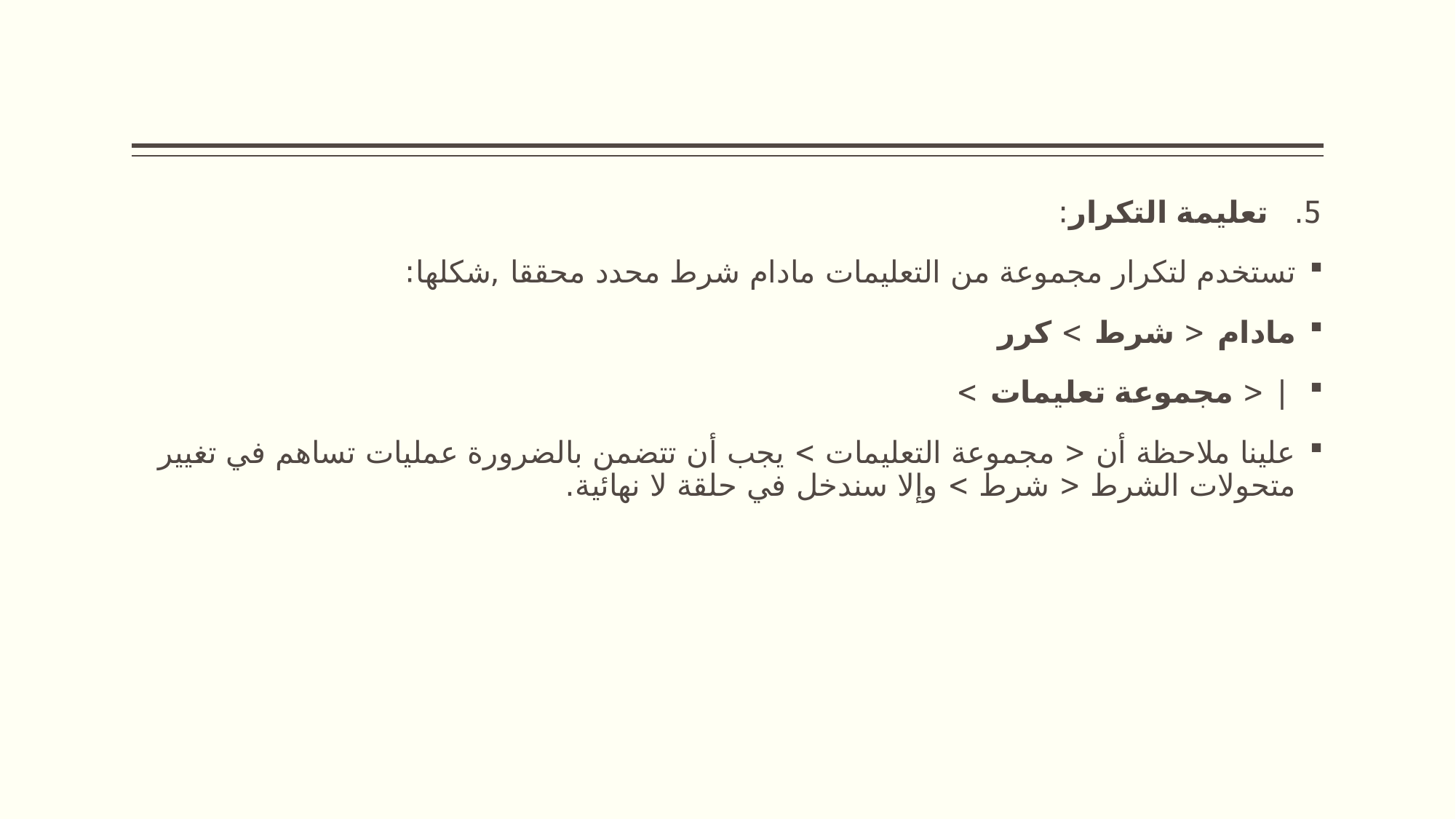

#
تعليمة التكرار:
تستخدم لتكرار مجموعة من التعليمات مادام شرط محدد محققا ,شكلها:
مادام < شرط > كرر
	| < مجموعة تعليمات >
علينا ملاحظة أن < مجموعة التعليمات > يجب أن تتضمن بالضرورة عمليات تساهم في تغيير متحولات الشرط < شرط > وإلا سندخل في حلقة لا نهائية.